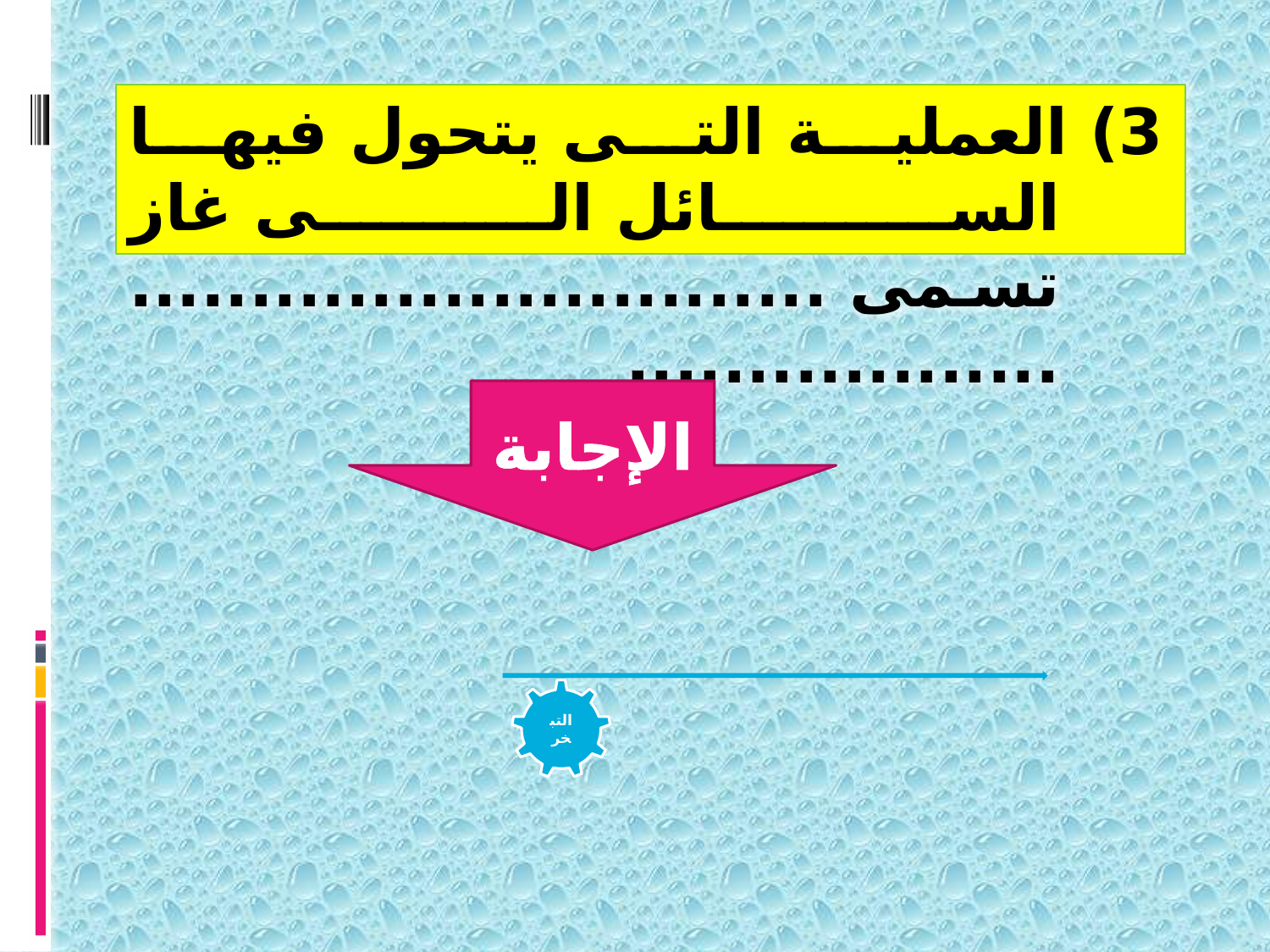

3) العملية التى يتحول فيها السائل الى غاز تسمى ...............................................
الإجابة
التبخر